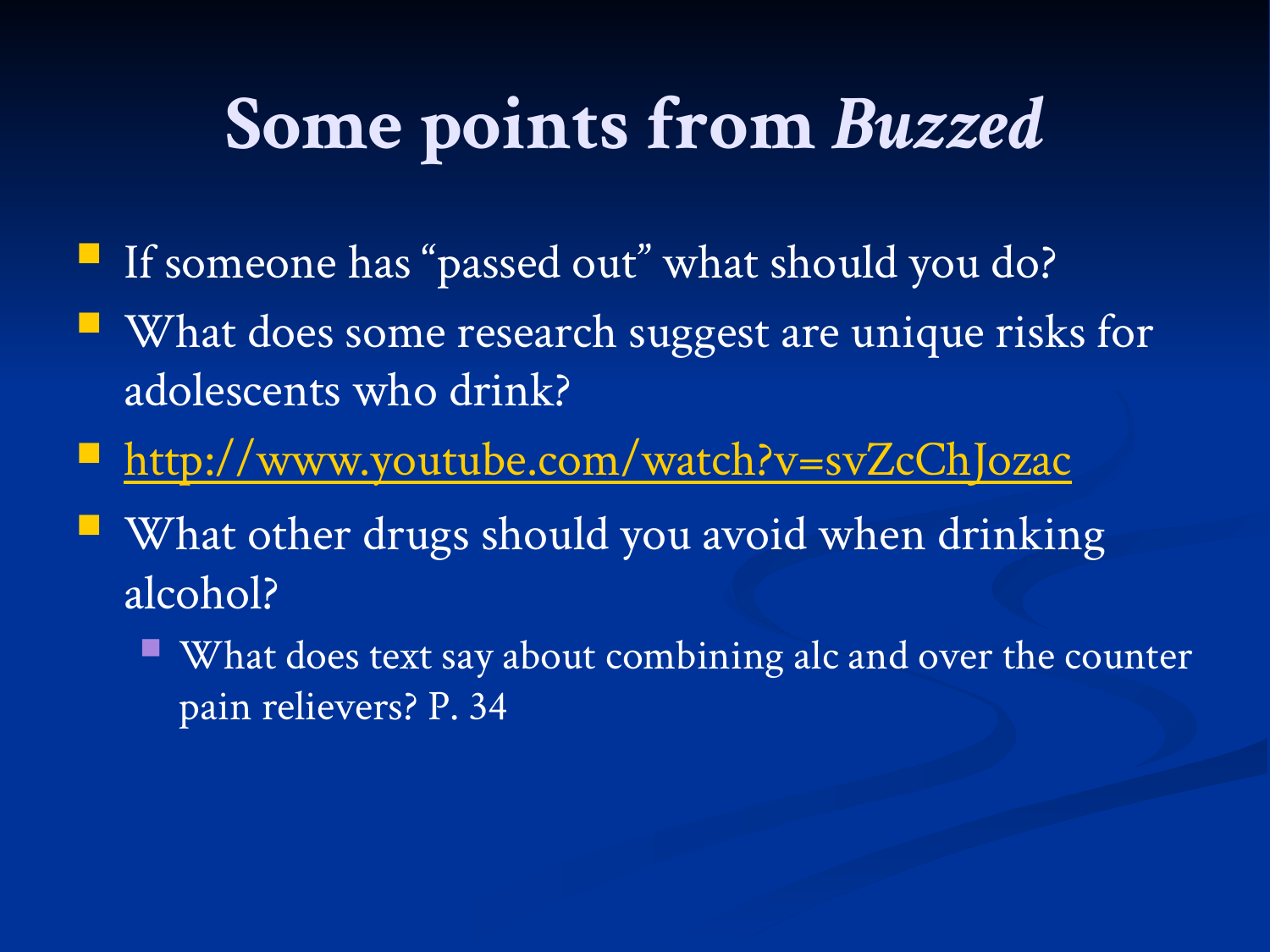

# Some points from Buzzed
If someone has “passed out” what should you do?
What does some research suggest are unique risks for adolescents who drink?
http://www.youtube.com/watch?v=svZcChJozac
What other drugs should you avoid when drinking alcohol?
What does text say about combining alc and over the counter pain relievers? P. 34